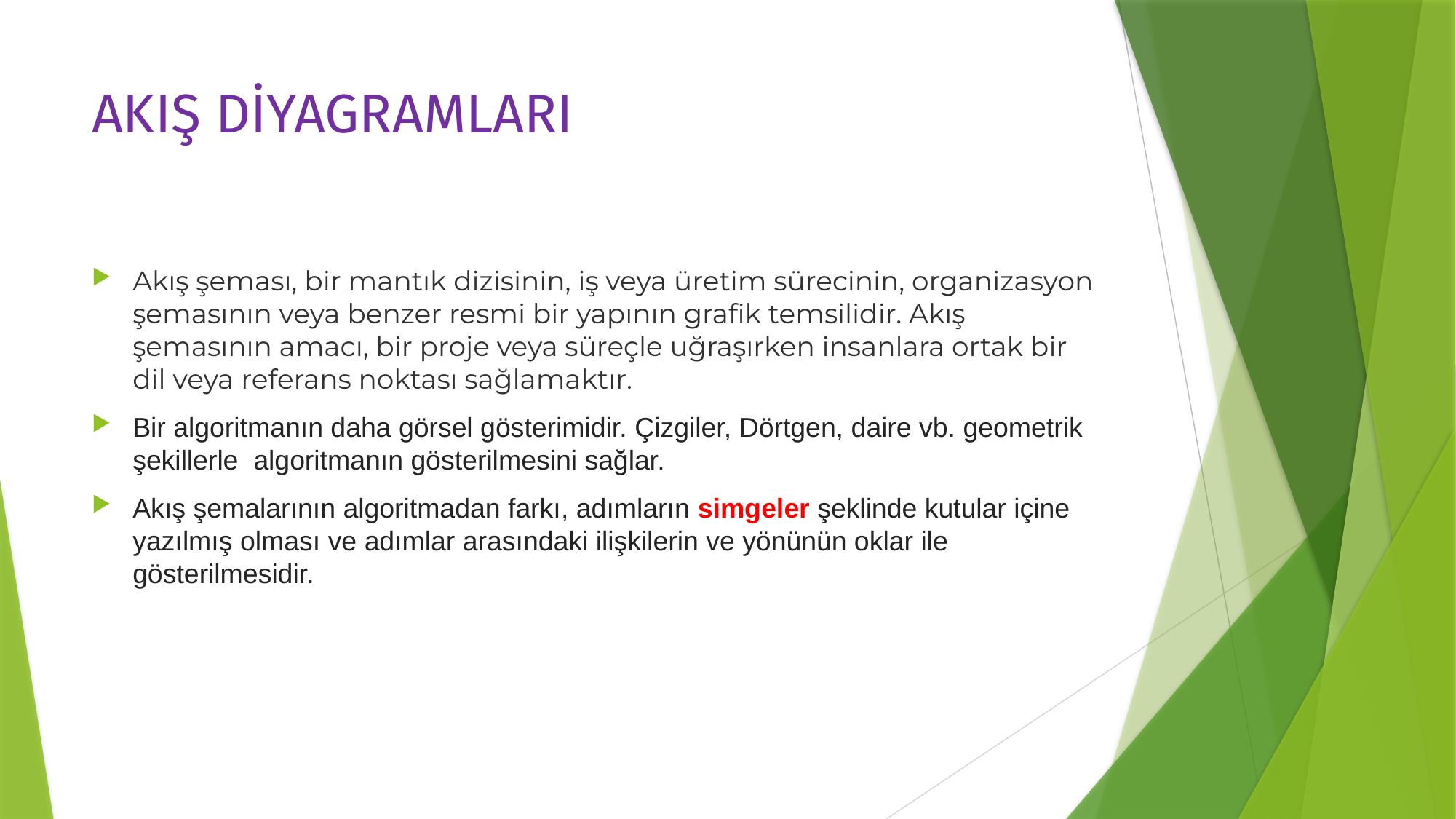

# AKIŞ DİYAGRAMLARI
Akış şeması, bir mantık dizisinin, iş veya üretim sürecinin, organizasyon şemasının veya benzer resmi bir yapının grafik temsilidir. Akış şemasının amacı, bir proje veya süreçle uğraşırken insanlara ortak bir dil veya referans noktası sağlamaktır.
Bir algoritmanın daha görsel gösterimidir. Çizgiler, Dörtgen, daire vb. geometrik şekillerle  algoritmanın gösterilmesini sağlar.
Akış şemalarının algoritmadan farkı, adımların simgeler şeklinde kutular içine yazılmış olması ve adımlar arasındaki ilişkilerin ve yönünün oklar ile gösterilmesidir.